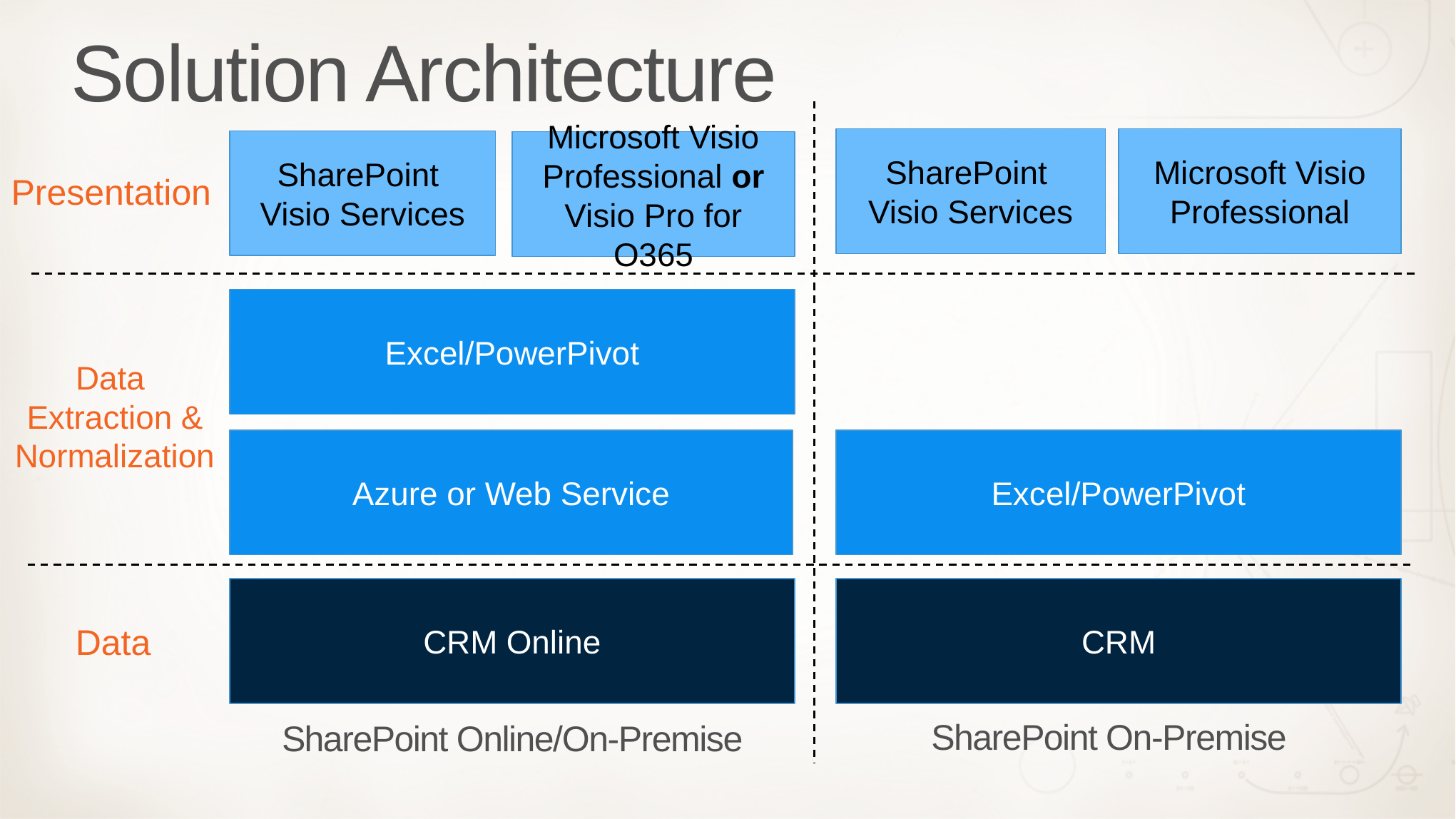

Solution Architecture
SharePoint  Visio Services
Microsoft Visio Professional
SharePoint  Visio Services
Microsoft Visio Professional or Visio Pro for O365
Presentation
Excel/PowerPivot
Data
Extraction & Normalization
Azure or Web Service
Excel/PowerPivot
CRM Online
CRM
Data
SharePoint On-Premise
SharePoint Online/On-Premise